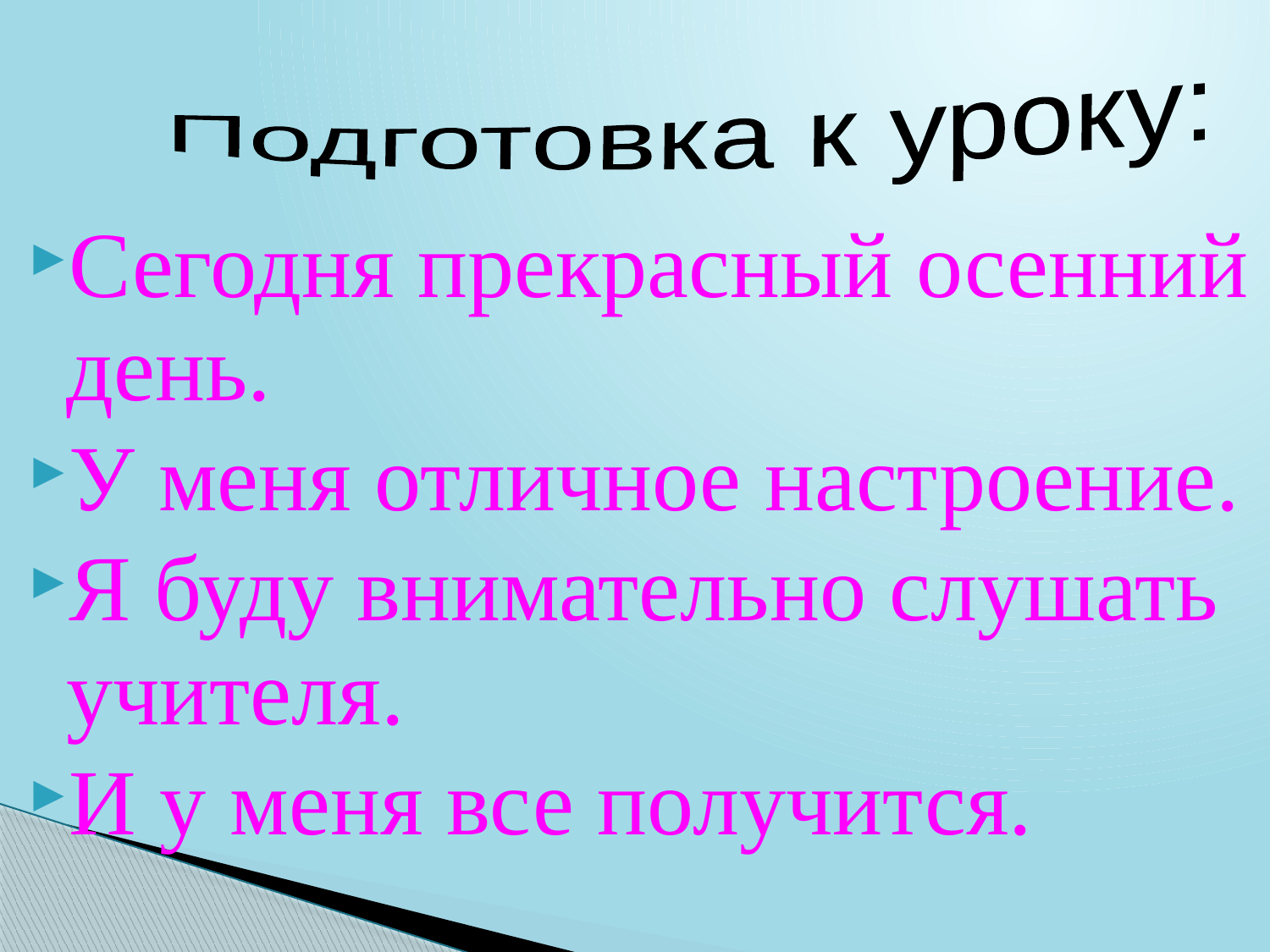

#
Подготовка к уроку:
Сегодня прекрасный осенний день.
У меня отличное настроение.
Я буду внимательно слушать учителя.
И у меня все получится.